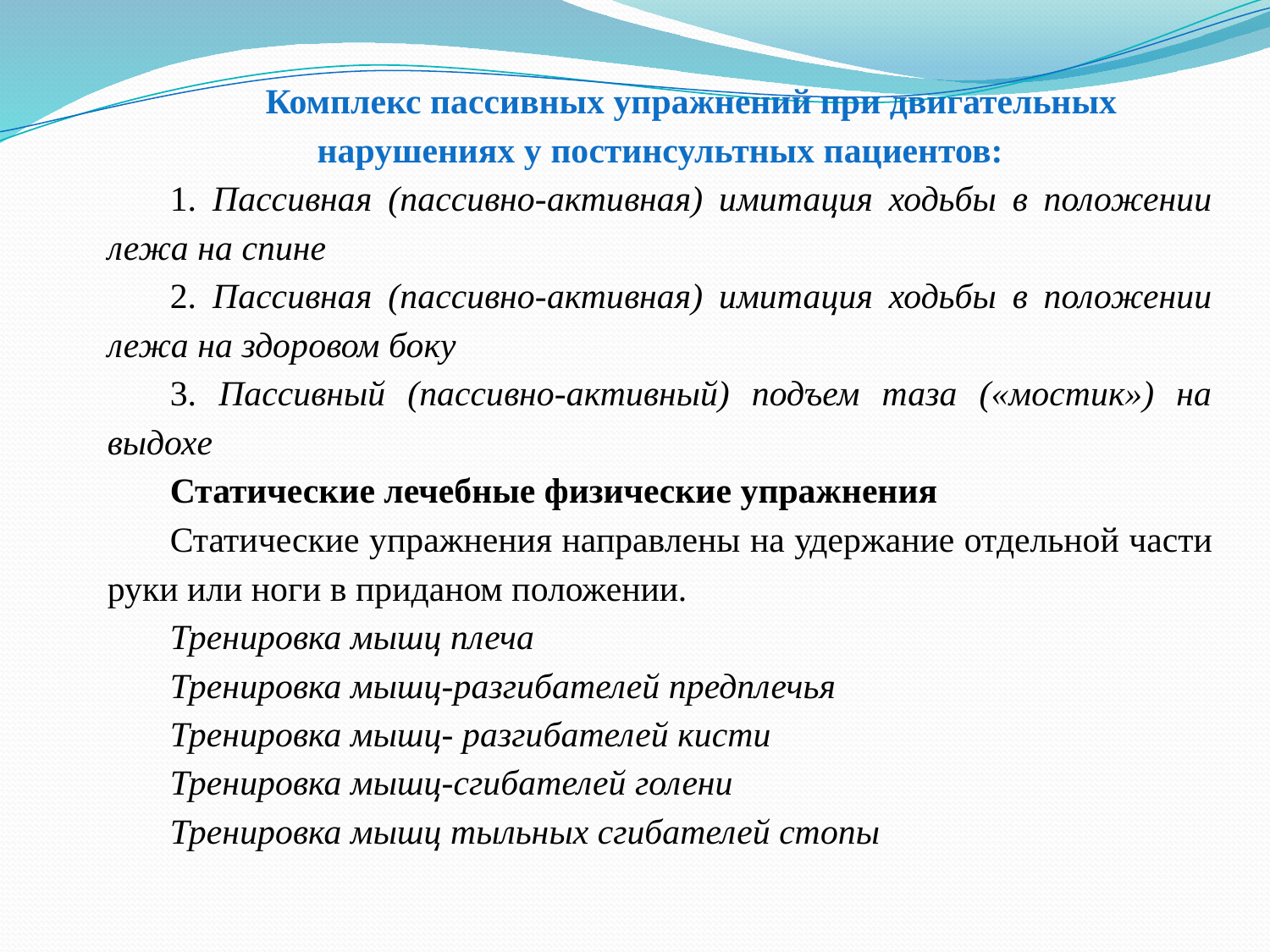

Комплекс пассивных упражнений при двигательных нарушениях у постинсультных пациентов:
1. Пассивная (пассивно-активная) имитация ходьбы в положении лежа на спине
2. Пассивная (пассивно-активная) имитация ходьбы в положении лежа на здоровом боку
3. Пассивный (пассивно-активный) подъем таза («мостик») на выдохе
Статические лечебные физические упражнения
Статические упражнения направлены на удержание отдельной части руки или ноги в приданом положении.
Тренировка мышц плеча
Тренировка мышц-разгибателей предплечья
Тренировка мышц- разгибателей кисти
Тренировка мышц-сгибателей голени
Тренировка мышц тыльных сгибателей стопы